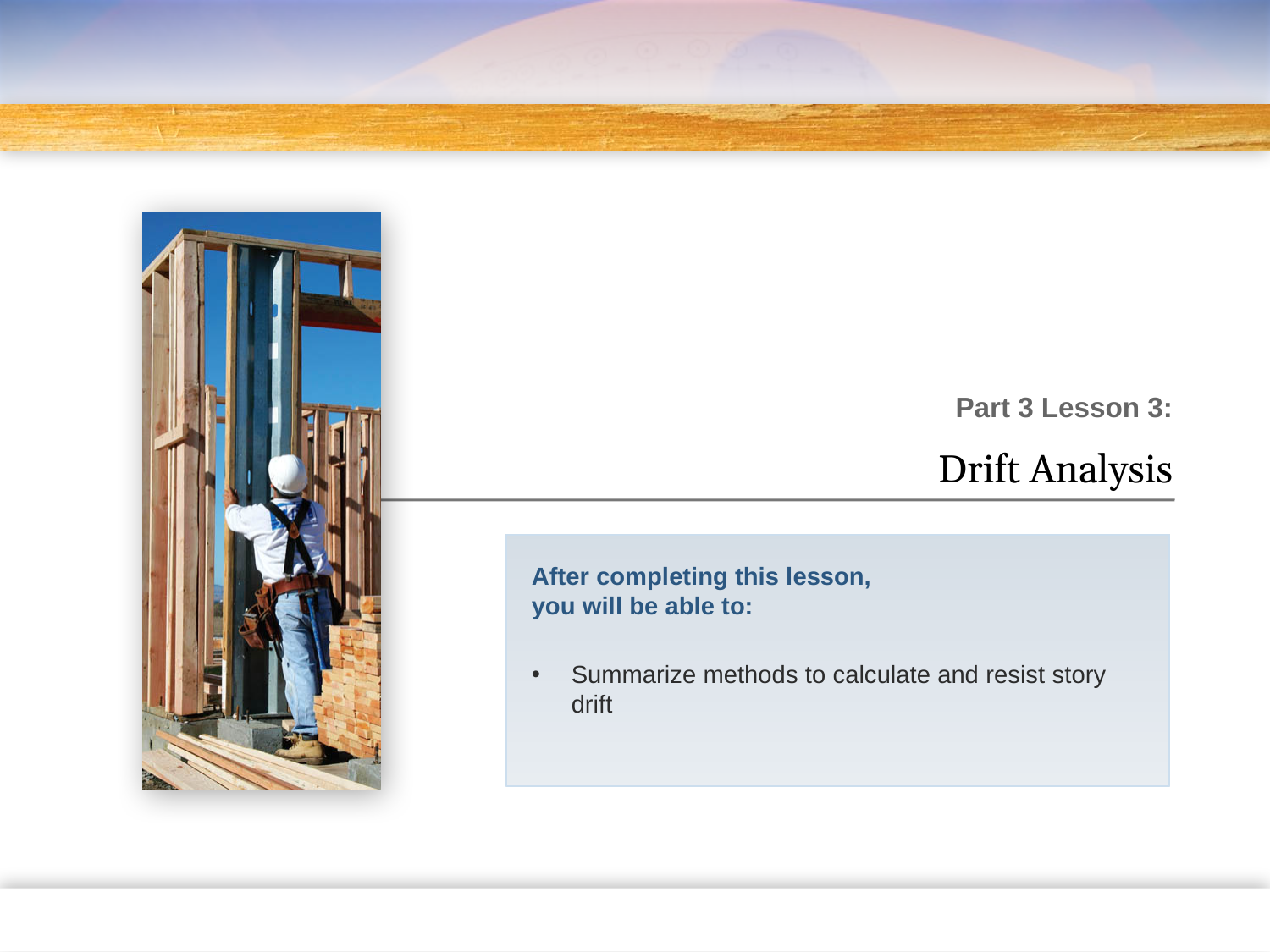

Part 3 Lesson 3:
Drift Analysis
After completing this lesson,
you will be able to:

Summarize methods to calculate and resist story drift